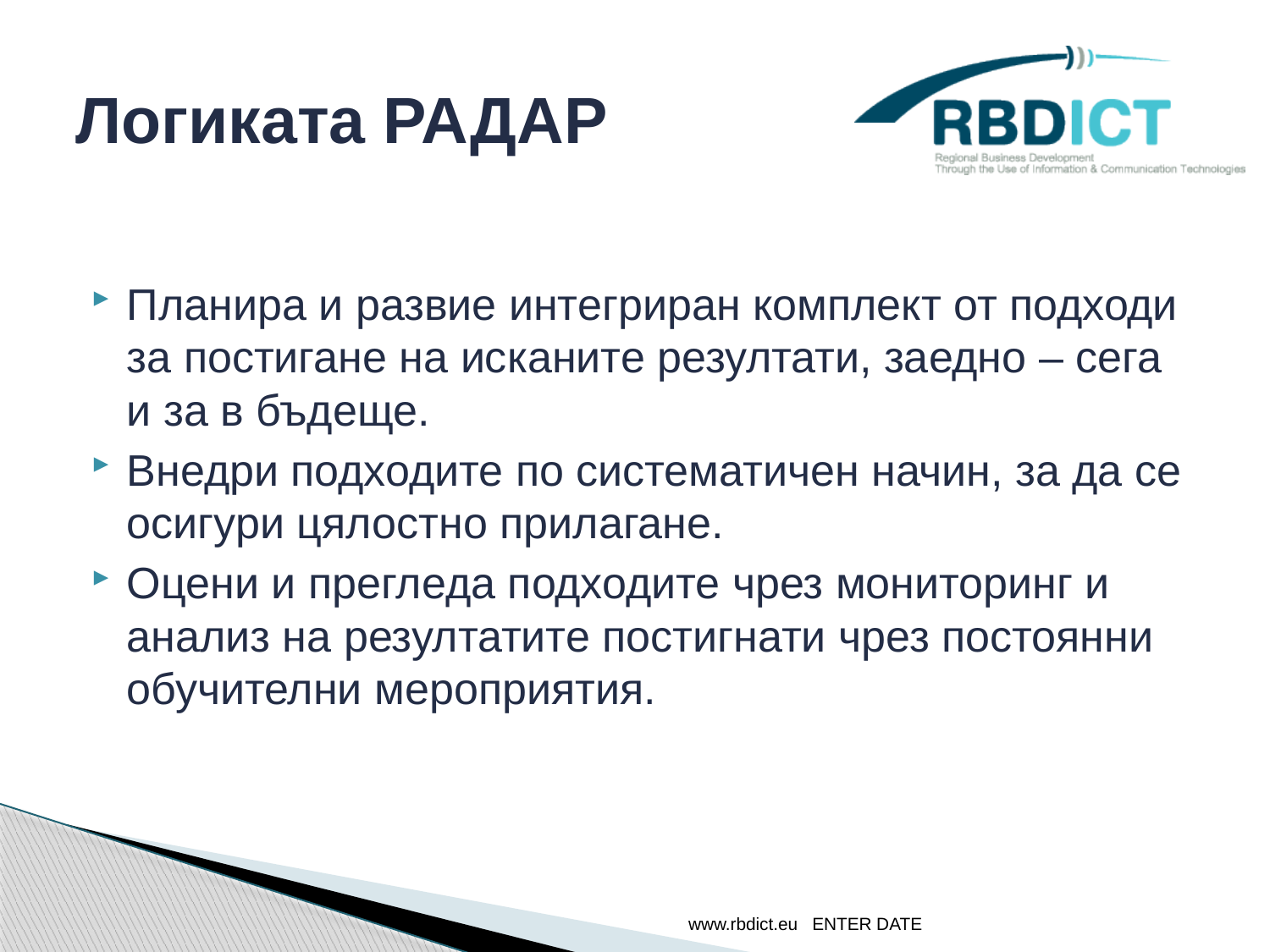

# Логиката РАДАР

Планира и развие интегриран комплект от подходи за постигане на исканите резултати, заедно – сега и за в бъдеще.
Внедри подходите по систематичен начин, за да се осигури цялостно прилагане.
Оцени и прегледа подходите чрез мониторинг и анализ на резултатите постигнати чрез постоянни обучителни мероприятия.

www.rbdict.eu   ENTER DATE